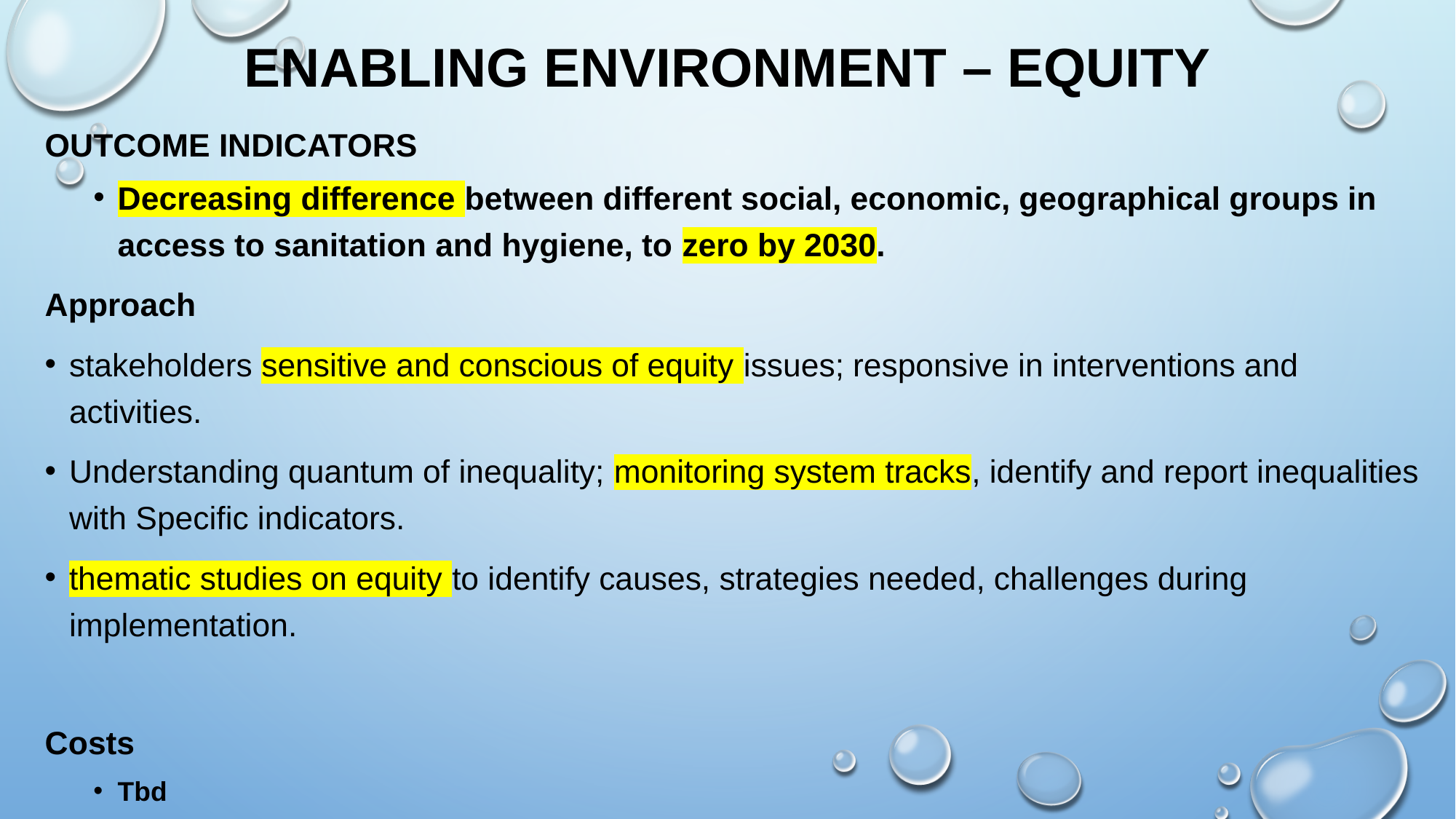

# Enabling environment – equity
Outcome indicators
Decreasing difference between different social, economic, geographical groups in access to sanitation and hygiene, to zero by 2030.
Approach
stakeholders sensitive and conscious of equity issues; responsive in interventions and activities.
Understanding quantum of inequality; monitoring system tracks, identify and report inequalities with Specific indicators.
thematic studies on equity to identify causes, strategies needed, challenges during implementation.

Costs
Tbd